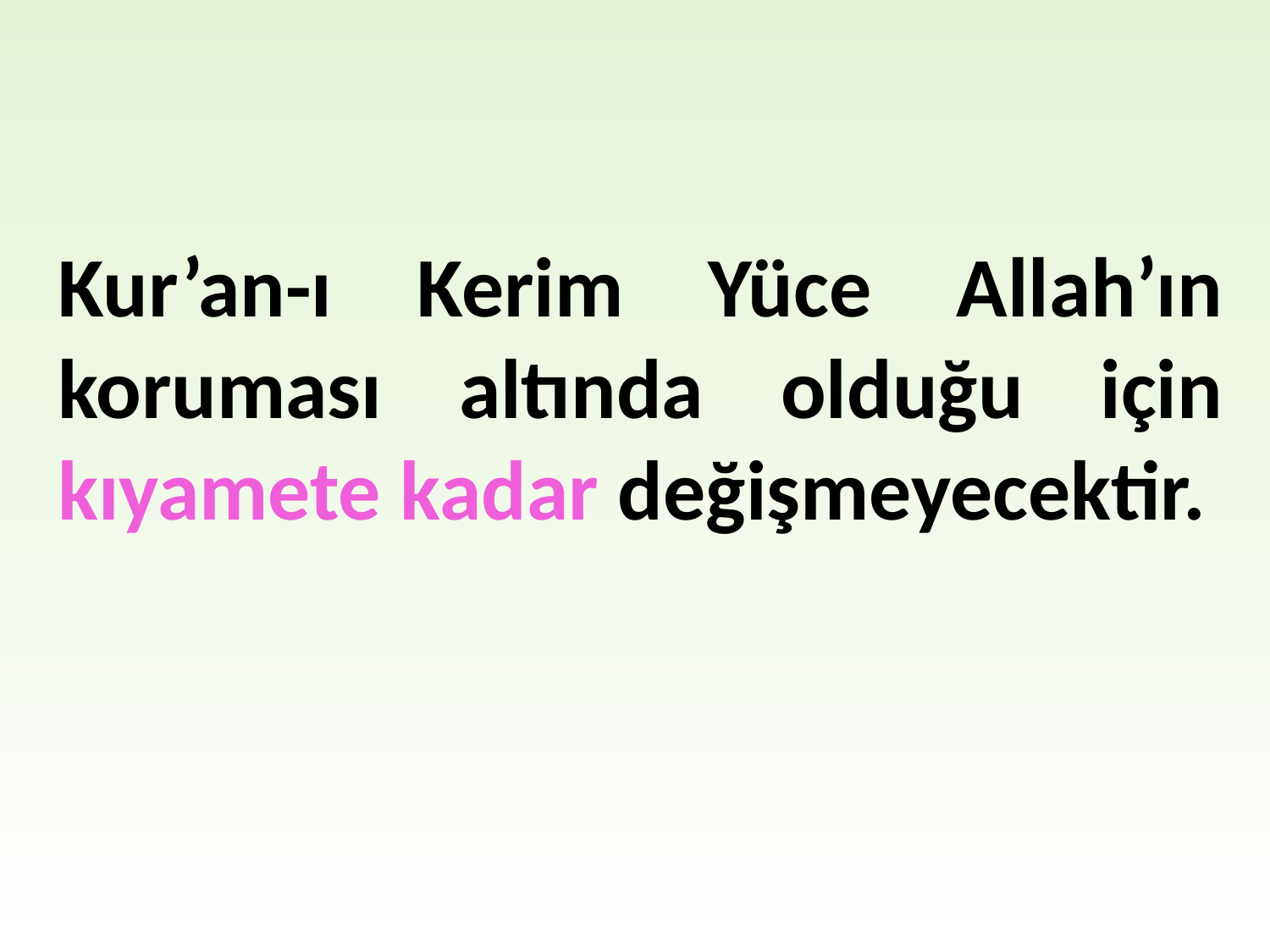

Kur’an-ı Kerim Yüce Allah’ın koruması altında olduğu için kıyamete kadar değişmeyecektir.